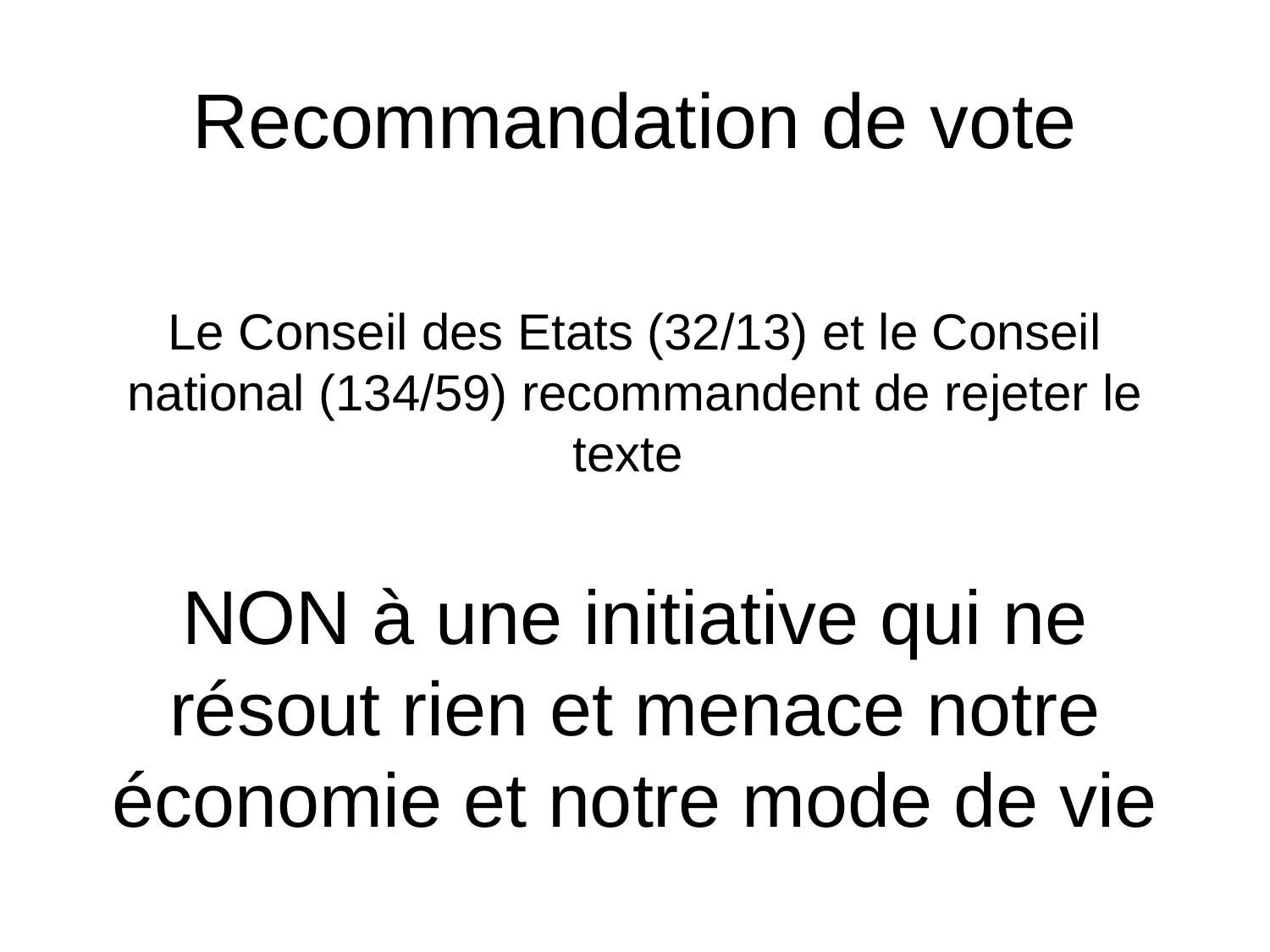

# Recommandation de vote

Le Conseil des Etats (32/13) et le Conseil national (134/59) recommandent de rejeter le texte

NON à une initiative qui ne résout rien et menace notre économie et notre mode de vie